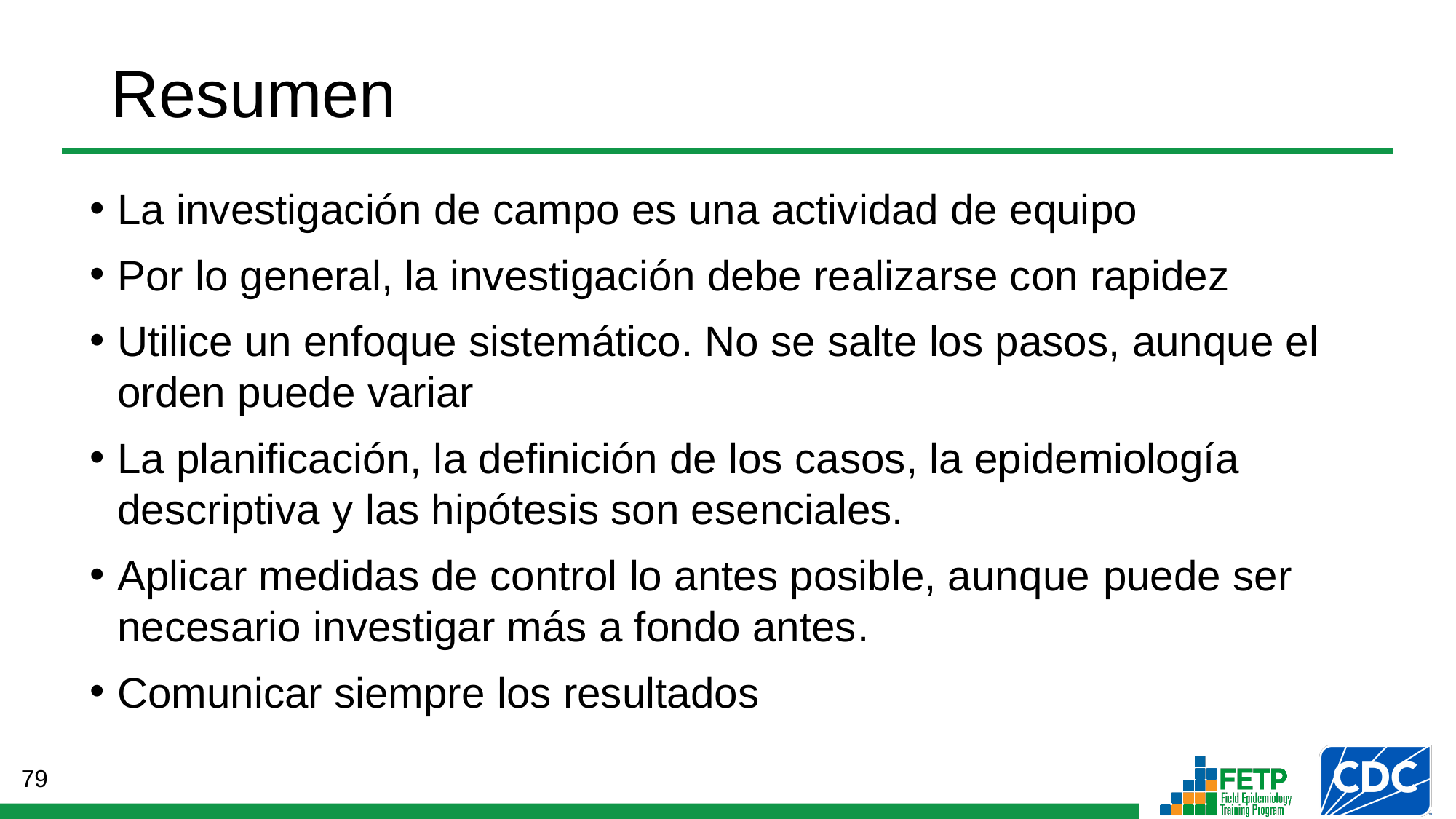

Resumen
La investigación de campo es una actividad de equipo
Por lo general, la investigación debe realizarse con rapidez
Utilice un enfoque sistemático. No se salte los pasos, aunque el orden puede variar
La planificación, la definición de los casos, la epidemiología descriptiva y las hipótesis son esenciales.
Aplicar medidas de control lo antes posible, aunque puede ser necesario investigar más a fondo antes.
Comunicar siempre los resultados